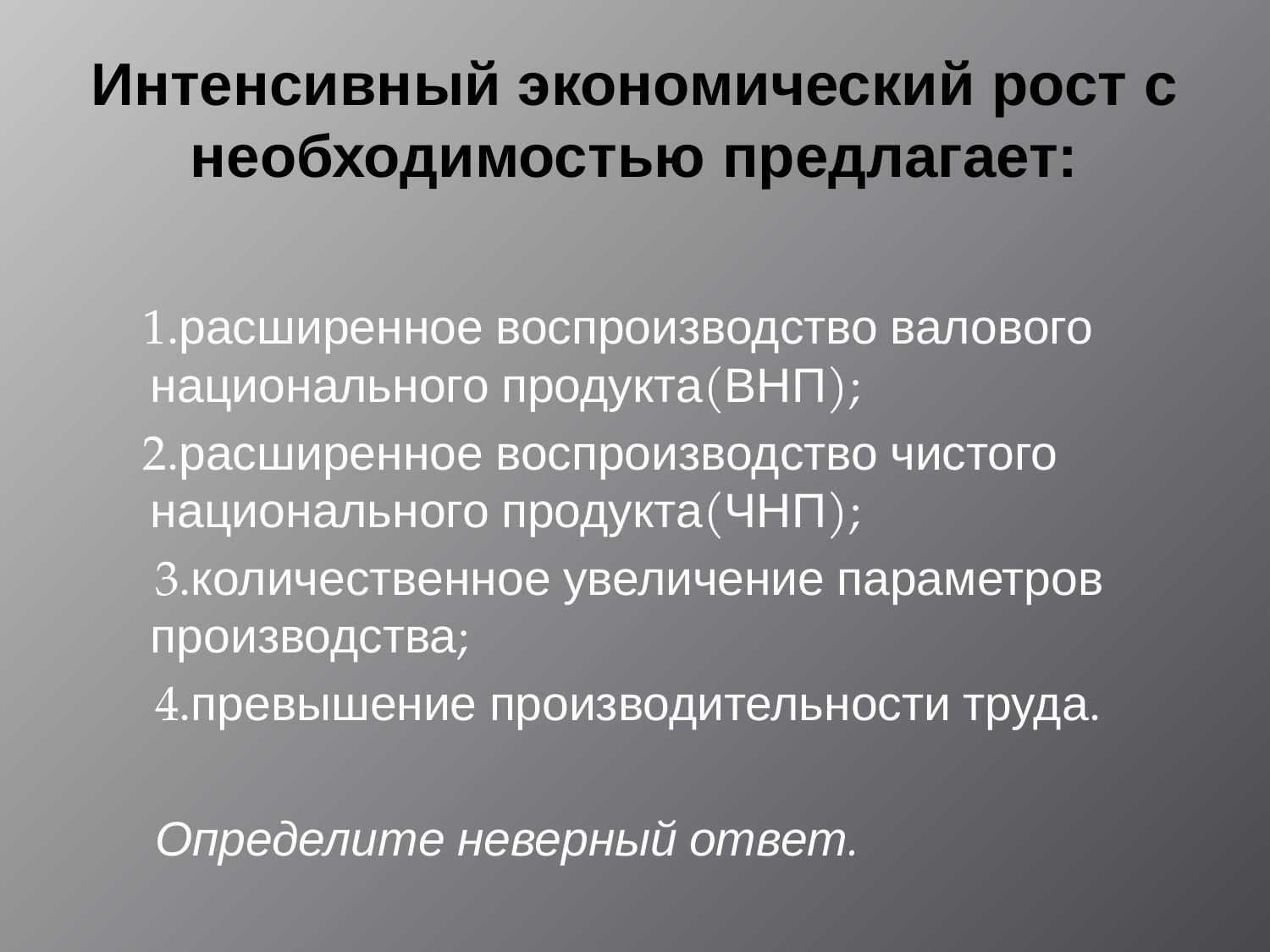

# Интенсивный экономический рост с необходимостью предлагает:

    1.расширенное воспроизводство валового национального продукта(ВНП);
    2.расширенное воспроизводство чистого национального продукта(ЧНП);
     3.количественное увеличение параметров производства;
     4.превышение производительности труда.

     Определите неверный ответ.